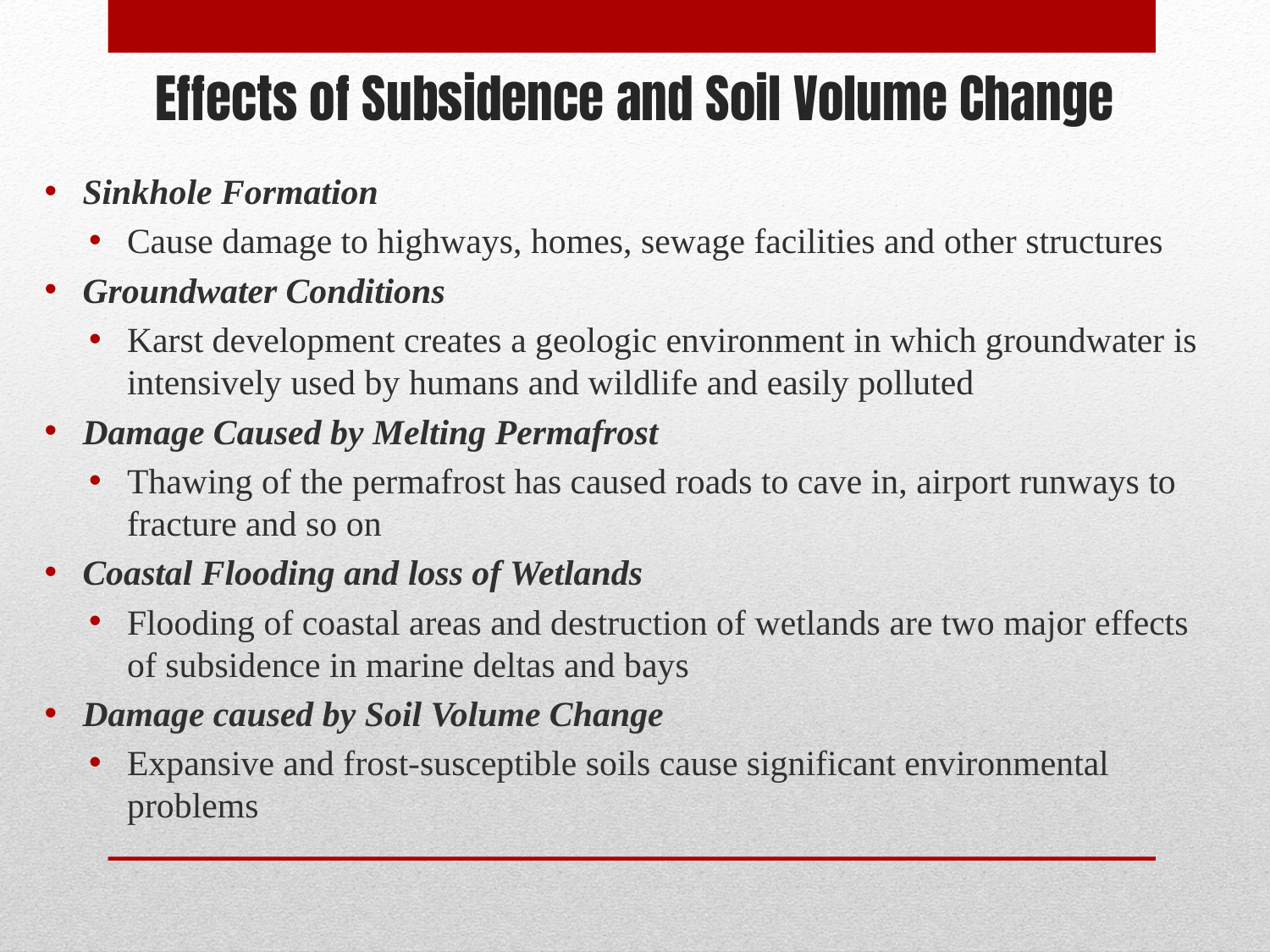

Effects of Subsidence and Soil Volume Change
Sinkhole Formation
Cause damage to highways, homes, sewage facilities and other structures
Groundwater Conditions
Karst development creates a geologic environment in which groundwater is intensively used by humans and wildlife and easily polluted
Damage Caused by Melting Permafrost
Thawing of the permafrost has caused roads to cave in, airport runways to fracture and so on
Coastal Flooding and loss of Wetlands
Flooding of coastal areas and destruction of wetlands are two major effects of subsidence in marine deltas and bays
Damage caused by Soil Volume Change
Expansive and frost-susceptible soils cause significant environmental problems